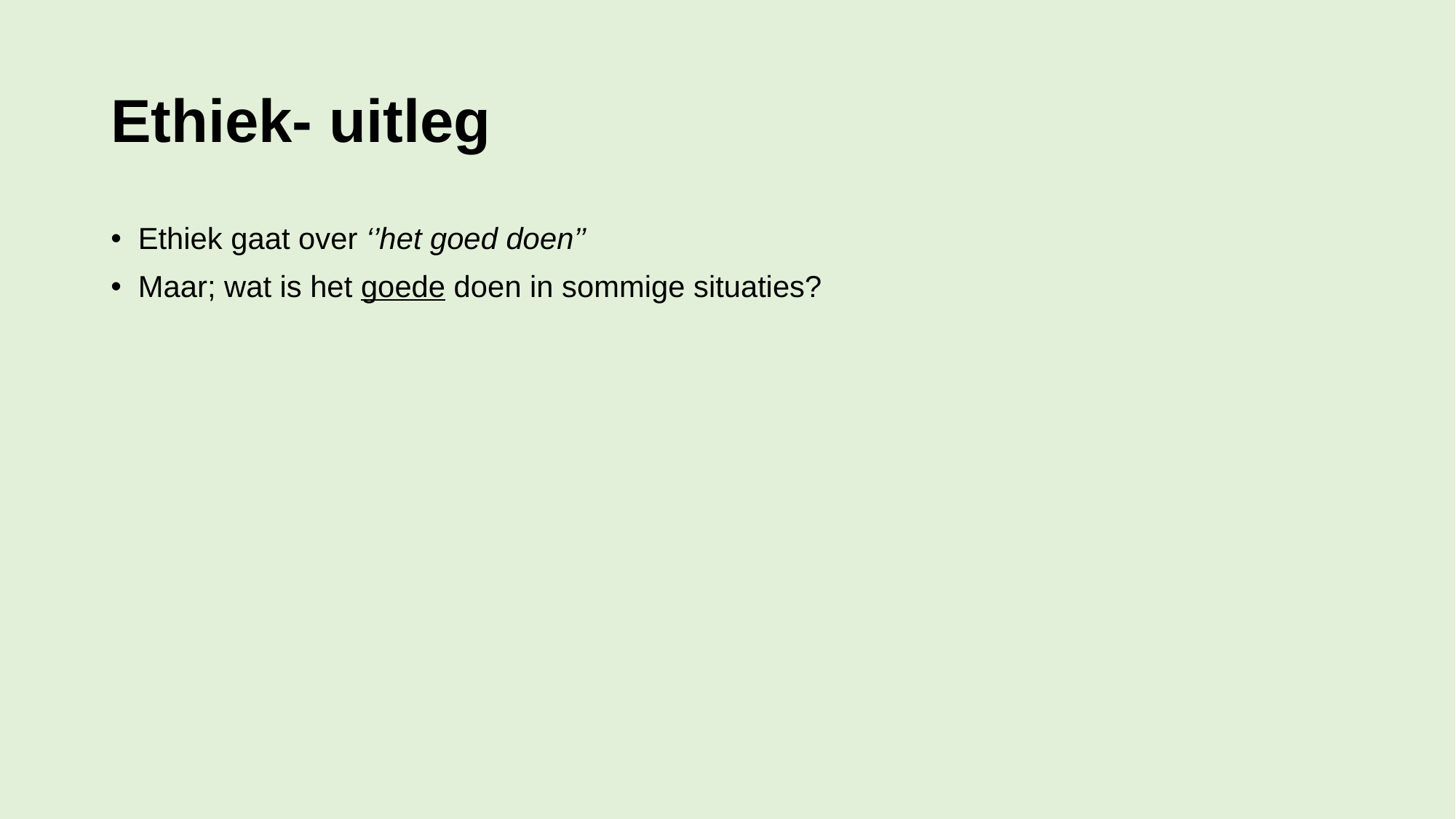

# Ethiek- uitleg
Ethiek gaat over ‘’het goed doen’’
Maar; wat is het goede doen in sommige situaties?